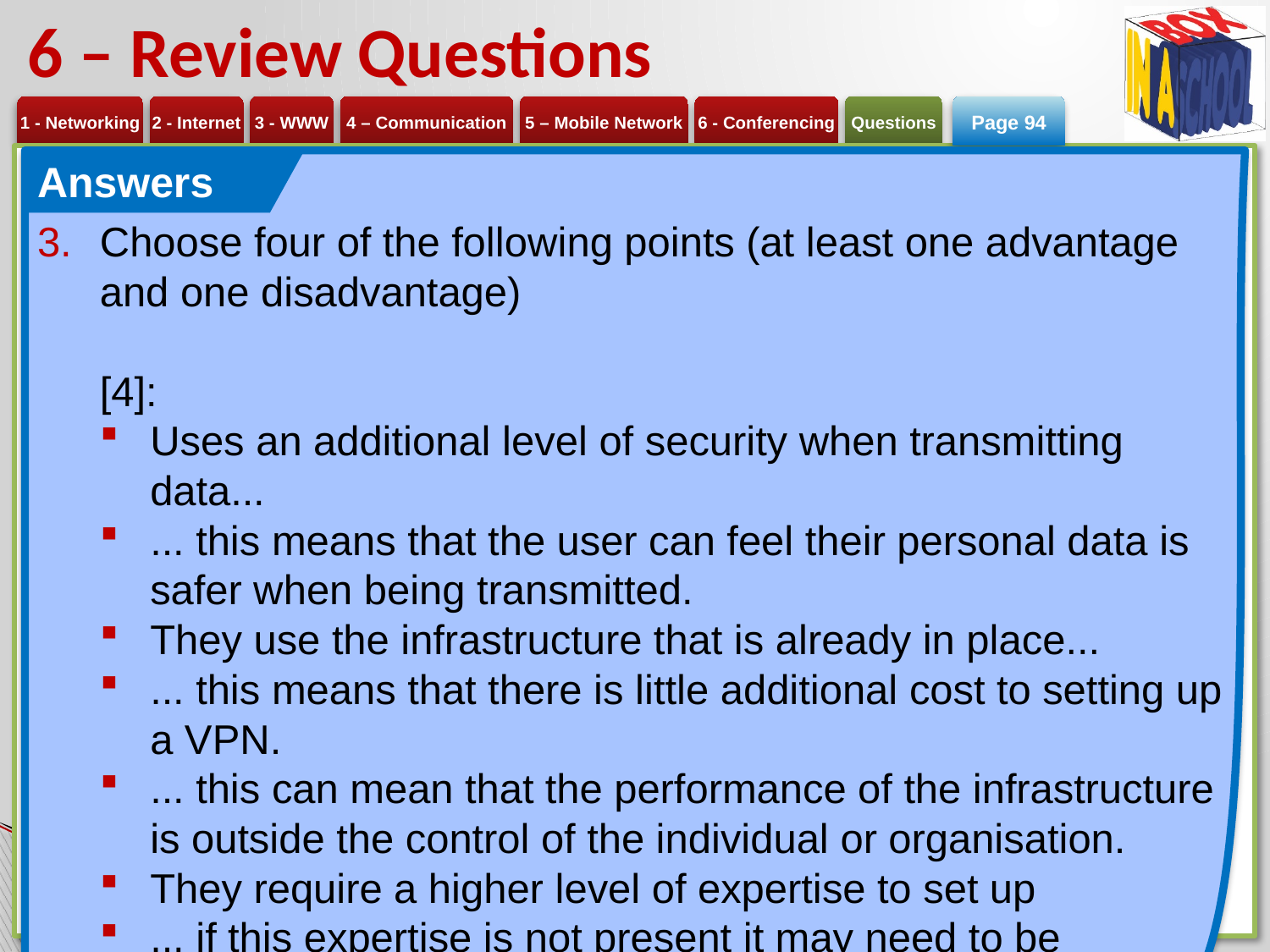

# 6 – Review Questions
Page 94
Answers

Choose four of the following points (at least one advantage and one disadvantage) 	[4]:
Uses an additional level of security when transmitting data...
... this means that the user can feel their personal data is safer when being transmitted.
They use the infrastructure that is already in place...
... this means that there is little additional cost to setting up a VPN.
... this can mean that the performance of the infrastructure is outside the control of the individual or organisation.
They require a higher level of expertise to set up
... if this expertise is not present it may need to be purchased.